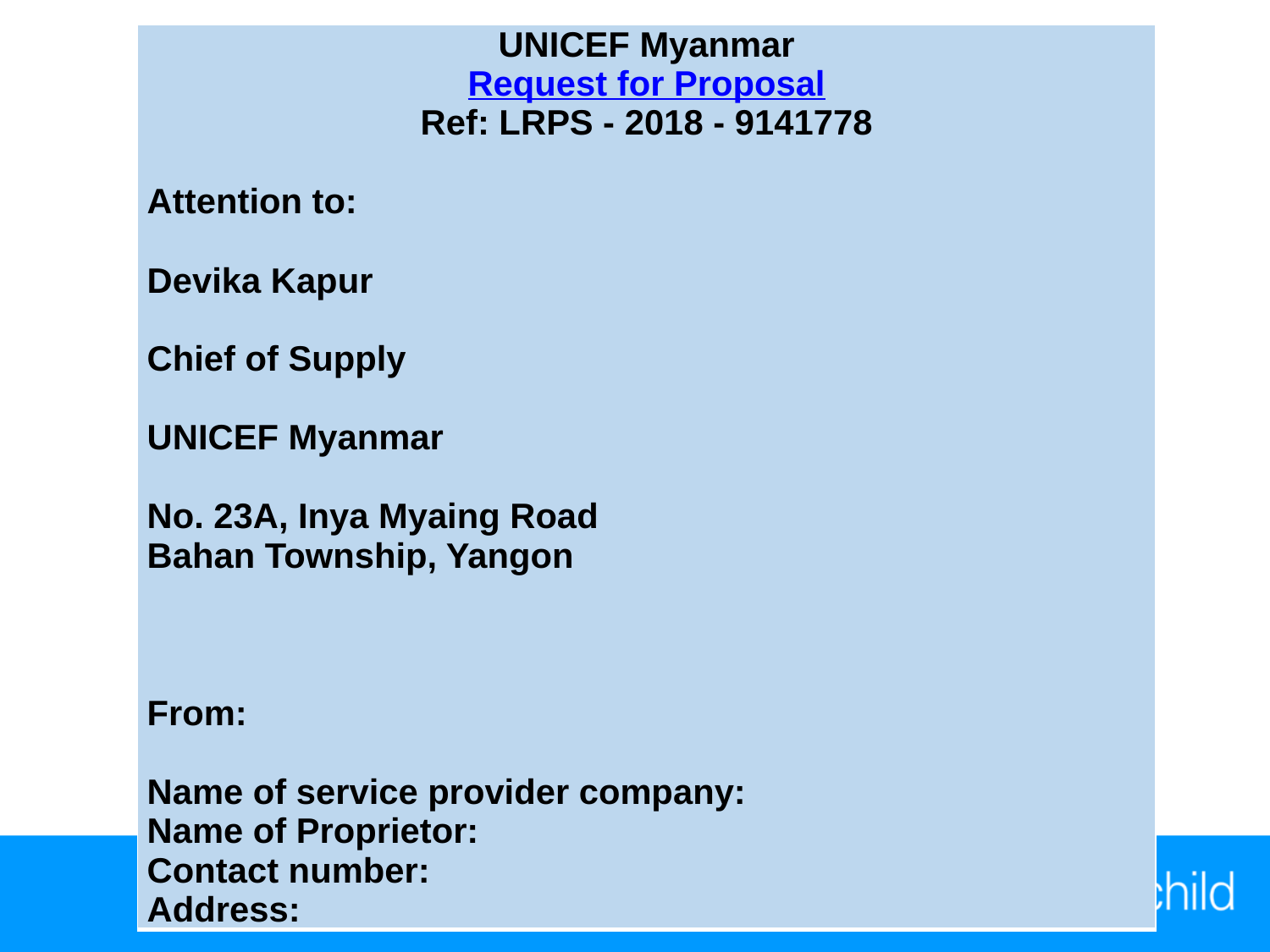

| UNICEF Myanmar Request for Proposal Ref: LRPS - 2018 - 9141778 Attention to: Devika Kapur Chief of Supply UNICEF Myanmar No. 23A, Inya Myaing Road Bahan Township, Yangon From: Name of service provider company: Name of Proprietor: Contact number: Address: |
| --- |